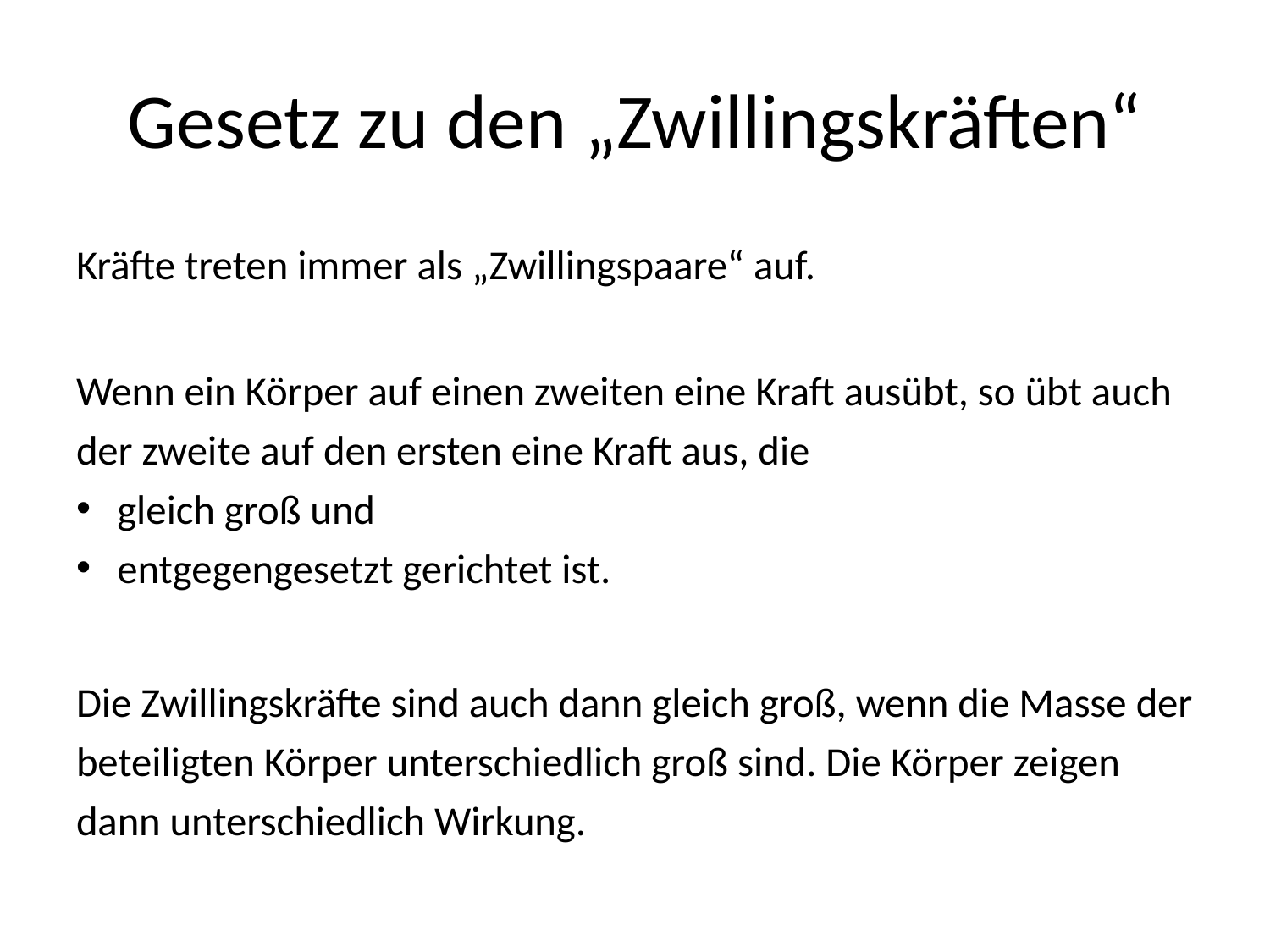

# Gesetz zu den „Zwillingskräften“
Kräfte treten immer als „Zwillingspaare“ auf.

Wenn ein Körper auf einen zweiten eine Kraft ausübt, so übt auch der zweite auf den ersten eine Kraft aus, die
gleich groß und
entgegengesetzt gerichtet ist.

Die Zwillingskräfte sind auch dann gleich groß, wenn die Masse der beteiligten Körper unterschiedlich groß sind. Die Körper zeigen dann unterschiedlich Wirkung.